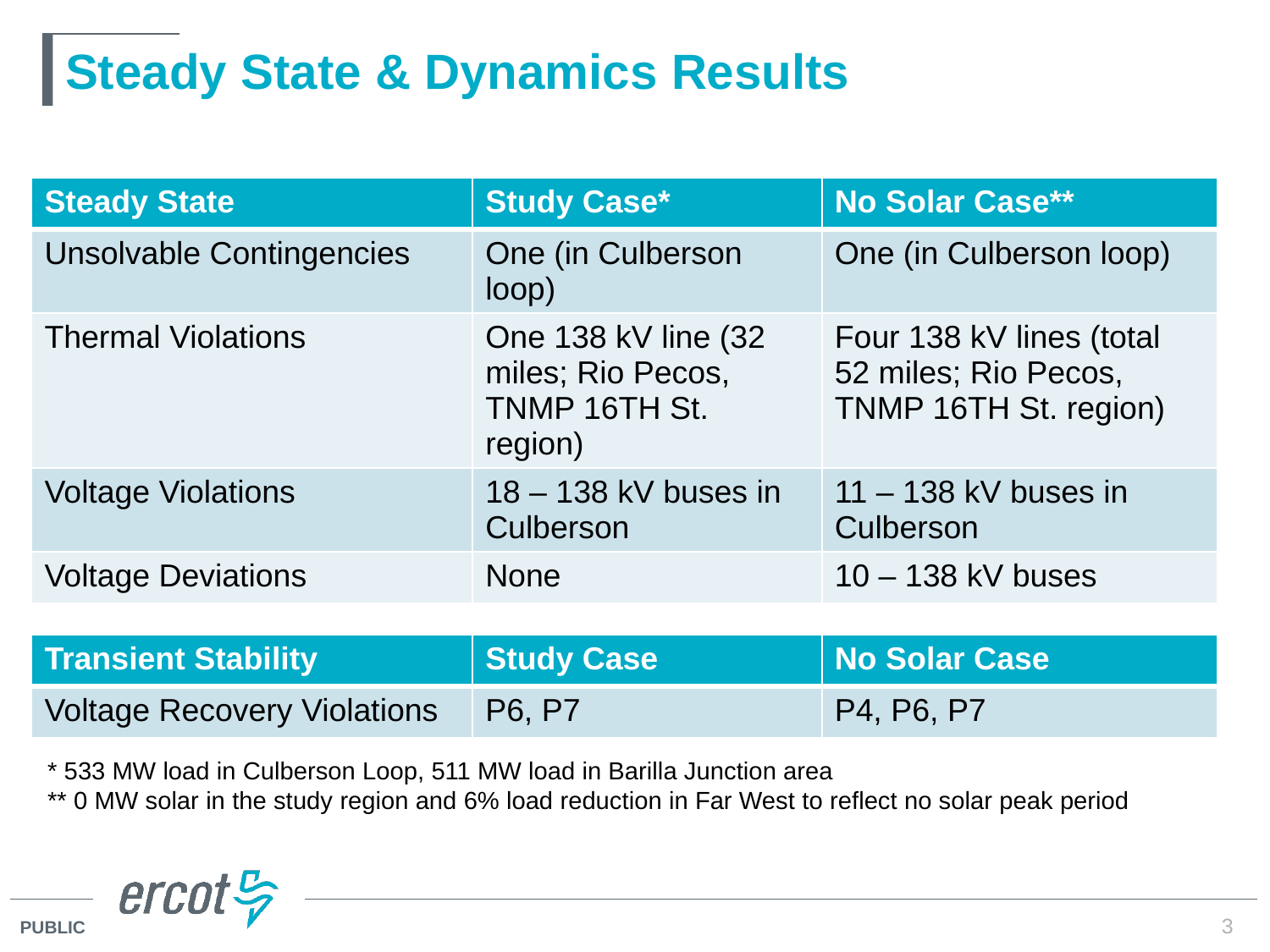

# Steady State & Dynamics Results
| Steady State | Study Case\* | No Solar Case\*\* |
| --- | --- | --- |
| Unsolvable Contingencies | One (in Culberson loop) | One (in Culberson loop) |
| Thermal Violations | One 138 kV line (32 miles; Rio Pecos, TNMP 16TH St. region) | Four 138 kV lines (total 52 miles; Rio Pecos, TNMP 16TH St. region) |
| Voltage Violations | 18 – 138 kV buses in Culberson | 11 – 138 kV buses in Culberson |
| Voltage Deviations | None | 10 – 138 kV buses |
| Transient Stability | Study Case | No Solar Case |
| --- | --- | --- |
| Voltage Recovery Violations | P6, P7 | P4, P6, P7 |
* 533 MW load in Culberson Loop, 511 MW load in Barilla Junction area
** 0 MW solar in the study region and 6% load reduction in Far West to reflect no solar peak period
3